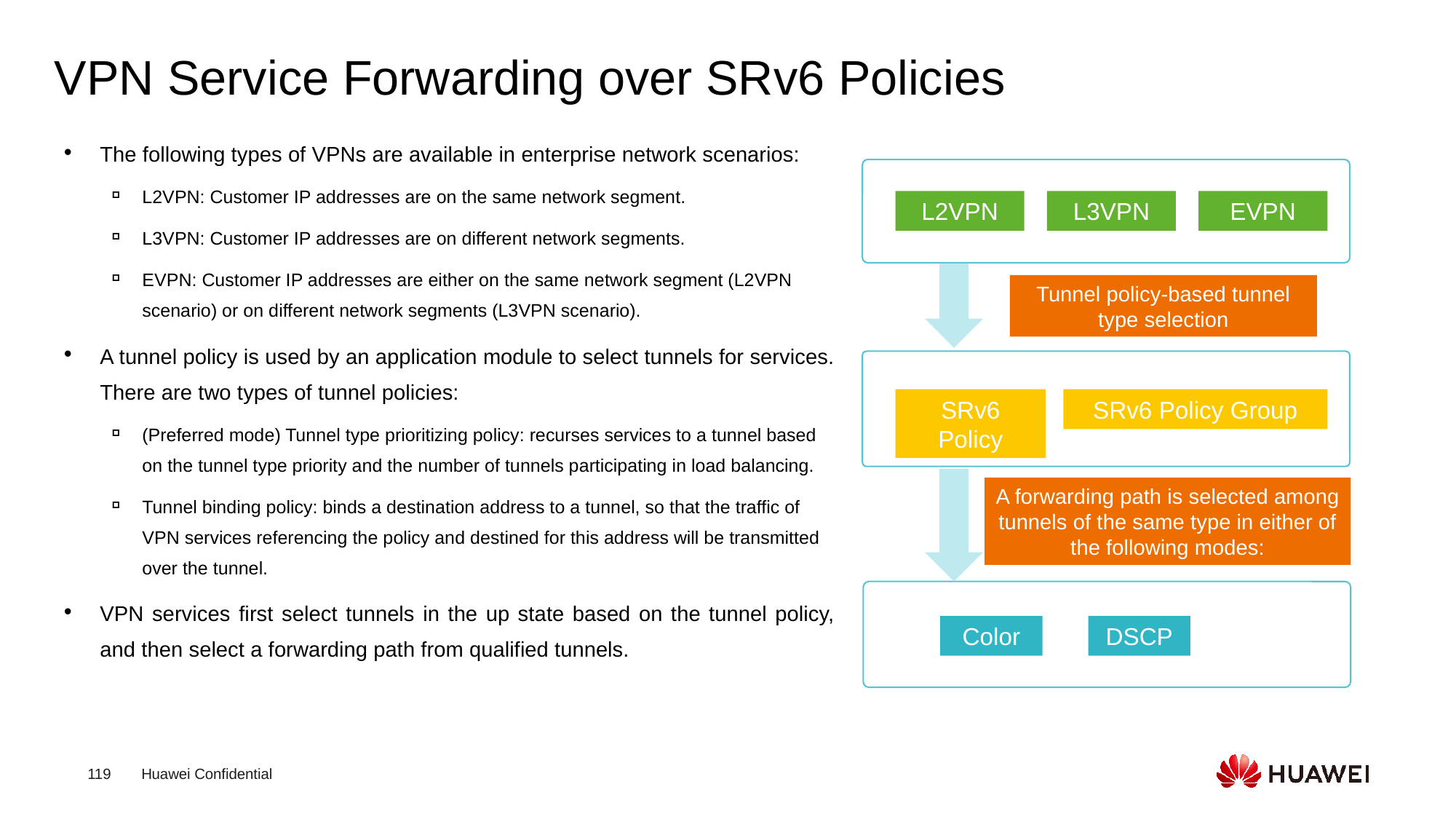

# VPN Service Forwarding over SRv6 Policies
The following types of VPNs are available in enterprise network scenarios:
L2VPN: Customer IP addresses are on the same network segment.
L3VPN: Customer IP addresses are on different network segments.
EVPN: Customer IP addresses are either on the same network segment (L2VPN scenario) or on different network segments (L3VPN scenario).
A tunnel policy is used by an application module to select tunnels for services. There are two types of tunnel policies:
(Preferred mode) Tunnel type prioritizing policy: recurses services to a tunnel based on the tunnel type priority and the number of tunnels participating in load balancing.
Tunnel binding policy: binds a destination address to a tunnel, so that the traffic of VPN services referencing the policy and destined for this address will be transmitted over the tunnel.
VPN services first select tunnels in the up state based on the tunnel policy, and then select a forwarding path from qualified tunnels.

L2VPN
L3VPN
EVPN

Tunnel policy-based tunnel type selection

SRv6 Policy
SRv6 Policy Group

A forwarding path is selected among tunnels of the same type in either of the following modes:

Color
DSCP